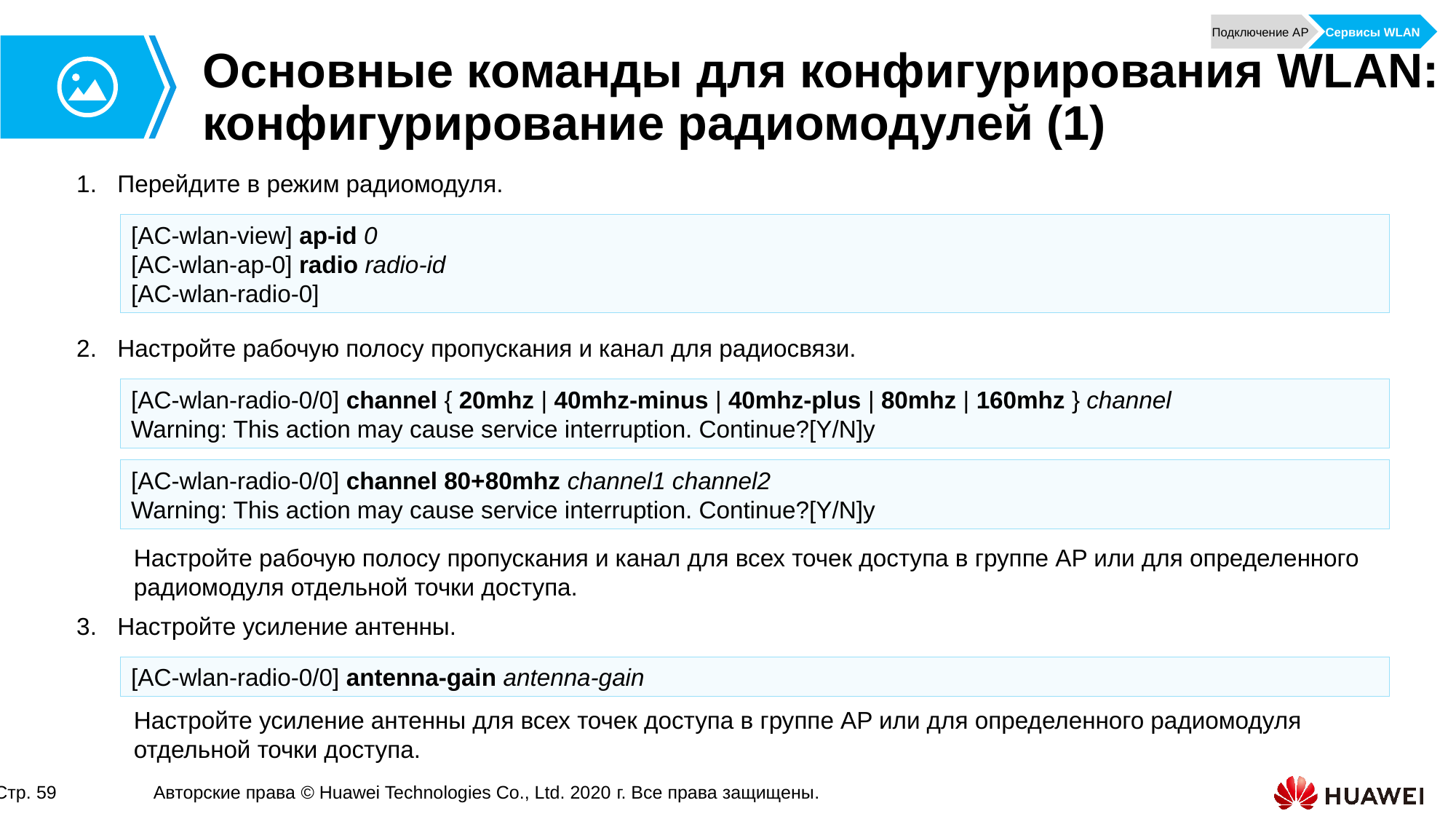

Подключение AP
Сервисы WLAN
# Основные команды для конфигурирования WLAN: конфигурирование радиомодулей (1)
Перейдите в режим радиомодуля.
[AC-wlan-view] ap-id 0
[AC-wlan-ap-0] radio radio-id
[AC-wlan-radio-0]
Настройте рабочую полосу пропускания и канал для радиосвязи.
[AC-wlan-radio-0/0] channel { 20mhz | 40mhz-minus | 40mhz-plus | 80mhz | 160mhz } channel
Warning: This action may cause service interruption. Continue?[Y/N]y
[AC-wlan-radio-0/0] channel 80+80mhz channel1 channel2
Warning: This action may cause service interruption. Continue?[Y/N]y
Настройте рабочую полосу пропускания и канал для всех точек доступа в группе AP или для определенного радиомодуля отдельной точки доступа.
Настройте усиление антенны.
[AC-wlan-radio-0/0] antenna-gain antenna-gain
Настройте усиление антенны для всех точек доступа в группе AP или для определенного радиомодуля отдельной точки доступа.